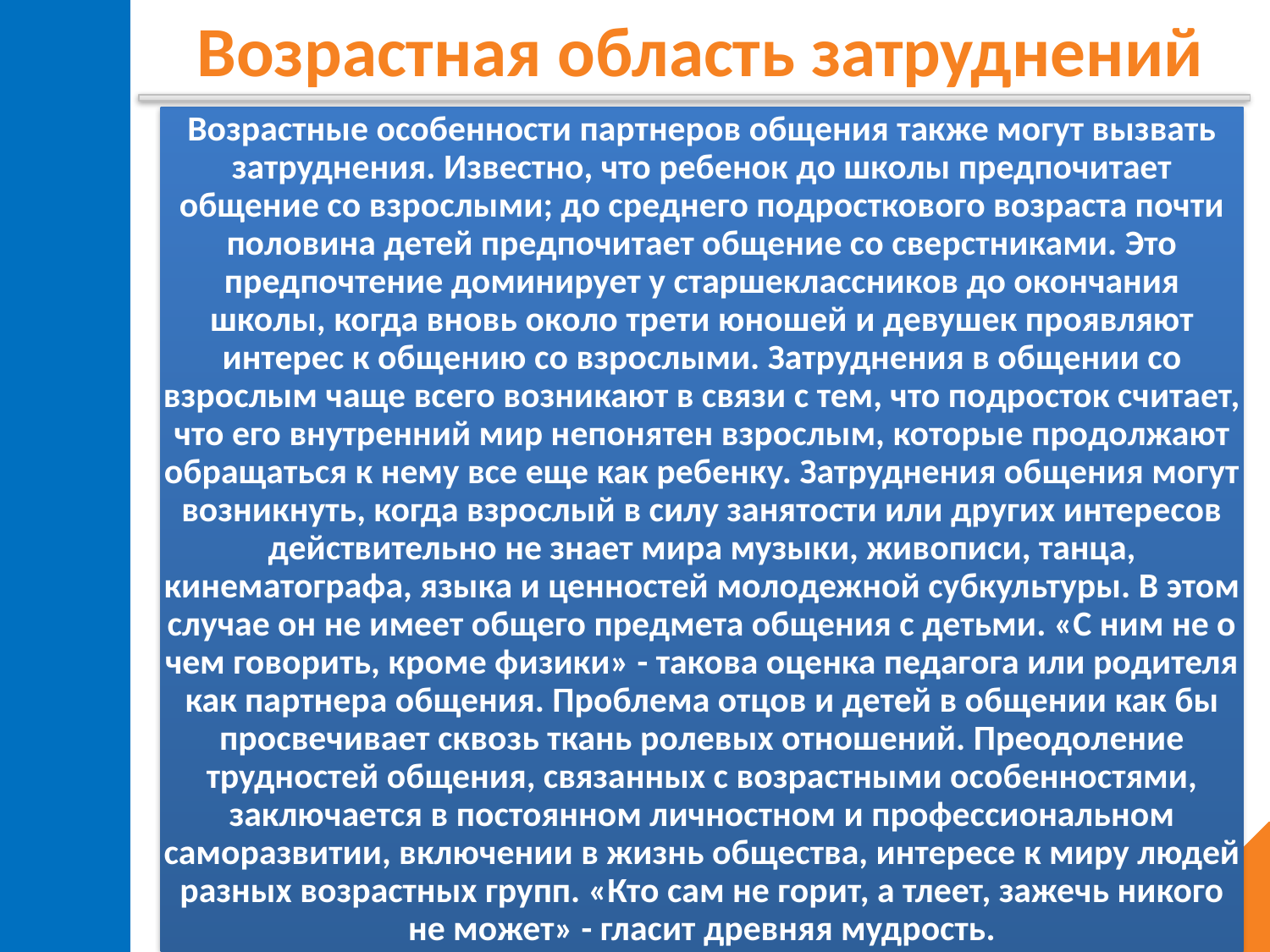

Возрастная область затруднений

Возрастные особенности партнеров общения также могут вызвать затруднения. Известно, что ребенок до школы предпочитает общение со взрослыми; до среднего подросткового возраста почти половина детей предпочитает общение со сверстниками. Это предпочтение доминирует у старшеклассников до окончания школы, когда вновь около трети юношей и девушек проявляют интерес к общению со взрослыми. Затруднения в общении со взрослым чаще всего возникают в связи с тем, что подросток считает, что его внутренний мир непонятен взрослым, которые продолжают обращаться к нему все еще как ребенку. Затруднения общения могут возникнуть, когда взрослый в силу занятости или других интересов действительно не знает мира музыки, живописи, танца, кинематографа, языка и ценностей молодежной субкультуры. В этом случае он не имеет общего предмета общения с детьми. «С ним не о чем говорить, кроме физики» - такова оценка педагога или родителя как партнера общения. Проблема отцов и детей в общении как бы просвечивает сквозь ткань ролевых отношений. Преодоление трудностей общения, связанных с возрастными особенностями, заключается в постоянном личностном и профессиональном саморазвитии, включении в жизнь общества, интересе к миру людей разных возрастных групп. «Кто сам не горит, а тлеет, зажечь никого не может» - гласит древняя мудрость.